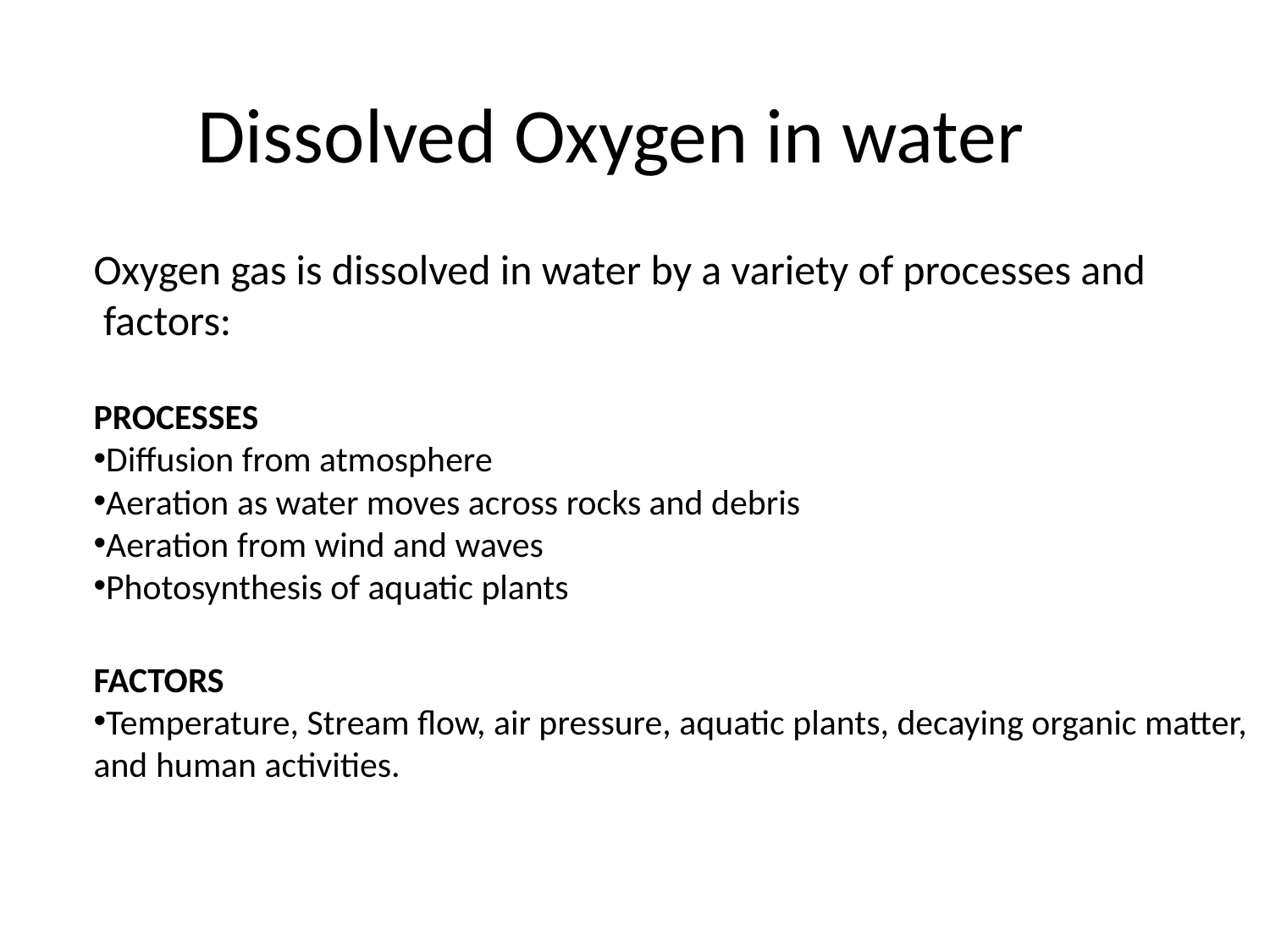

Dissolved Oxygen in water
Oxygen gas is dissolved in water by a variety of processes and
 factors:

PROCESSES
Diffusion from atmosphere
Aeration as water moves across rocks and debris
Aeration from wind and waves
Photosynthesis of aquatic plants

FACTORS
Temperature, Stream flow, air pressure, aquatic plants, decaying organic matter,
and human activities.